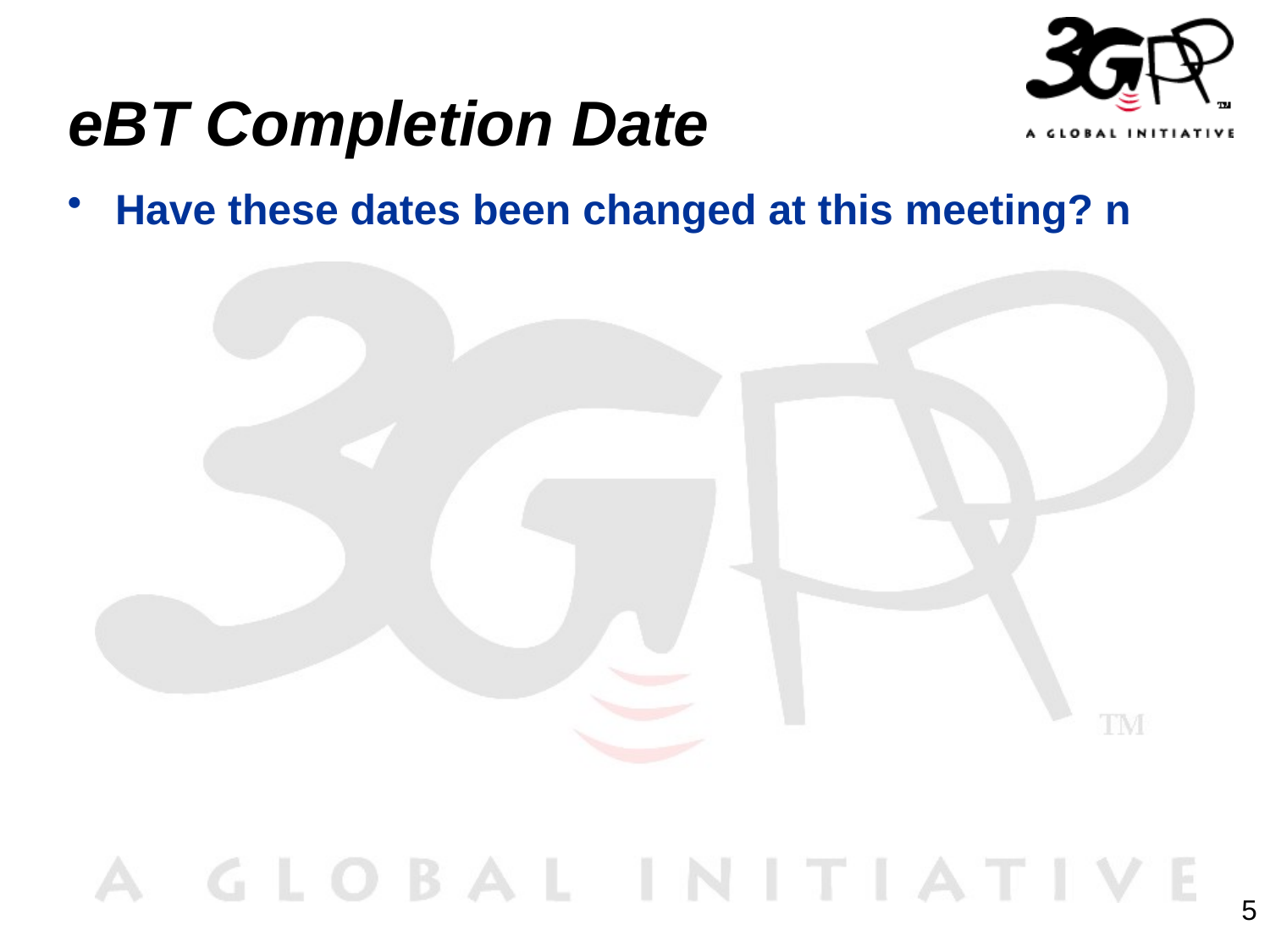

# eBT Completion Date
Have these dates been changed at this meeting? n
5